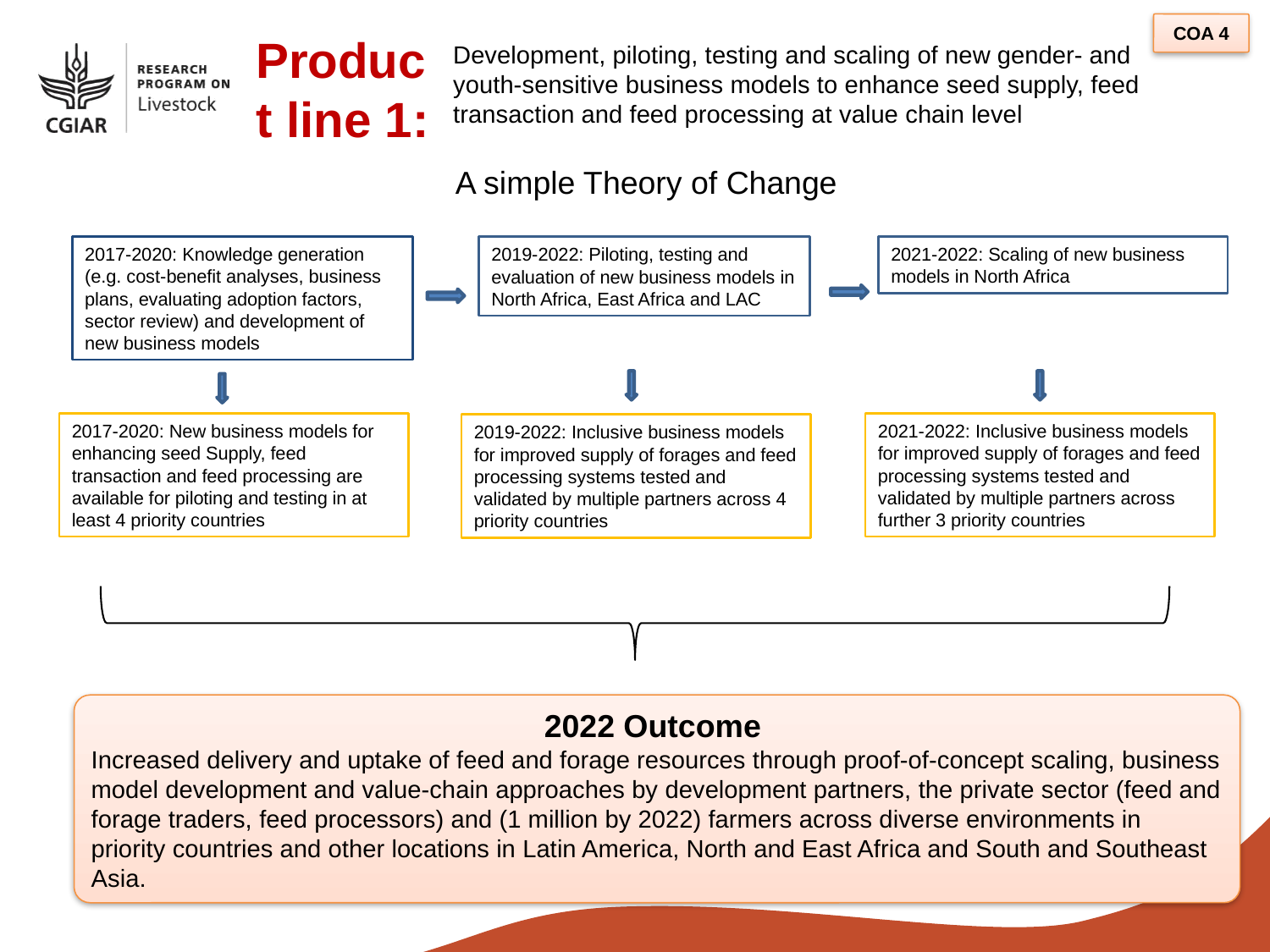

COA 4
Product line 1:
Development, piloting, testing and scaling of new gender- and youth-sensitive business models to enhance seed supply, feed transaction and feed processing at value chain level

A simple Theory of Change
2017-2020: Knowledge generation (e.g. cost-benefit analyses, business plans, evaluating adoption factors, sector review) and development of new business models
2021-2022: Scaling of new business models in North Africa
2019-2022: Piloting, testing and evaluation of new business models in North Africa, East Africa and LAC

2017-2020: New business models for enhancing seed Supply, feed transaction and feed processing are available for piloting and testing in at least 4 priority countries
2021-2022: Inclusive business models for improved supply of forages and feed processing systems tested and validated by multiple partners across further 3 priority countries
2019-2022: Inclusive business models for improved supply of forages and feed processing systems tested and validated by multiple partners across 4 priority countries
2022 Outcome
Increased delivery and uptake of feed and forage resources through proof-of-concept scaling, business model development and value-chain approaches by development partners, the private sector (feed and forage traders, feed processors) and (1 million by 2022) farmers across diverse environments in priority countries and other locations in Latin America, North and East Africa and South and Southeast Asia.